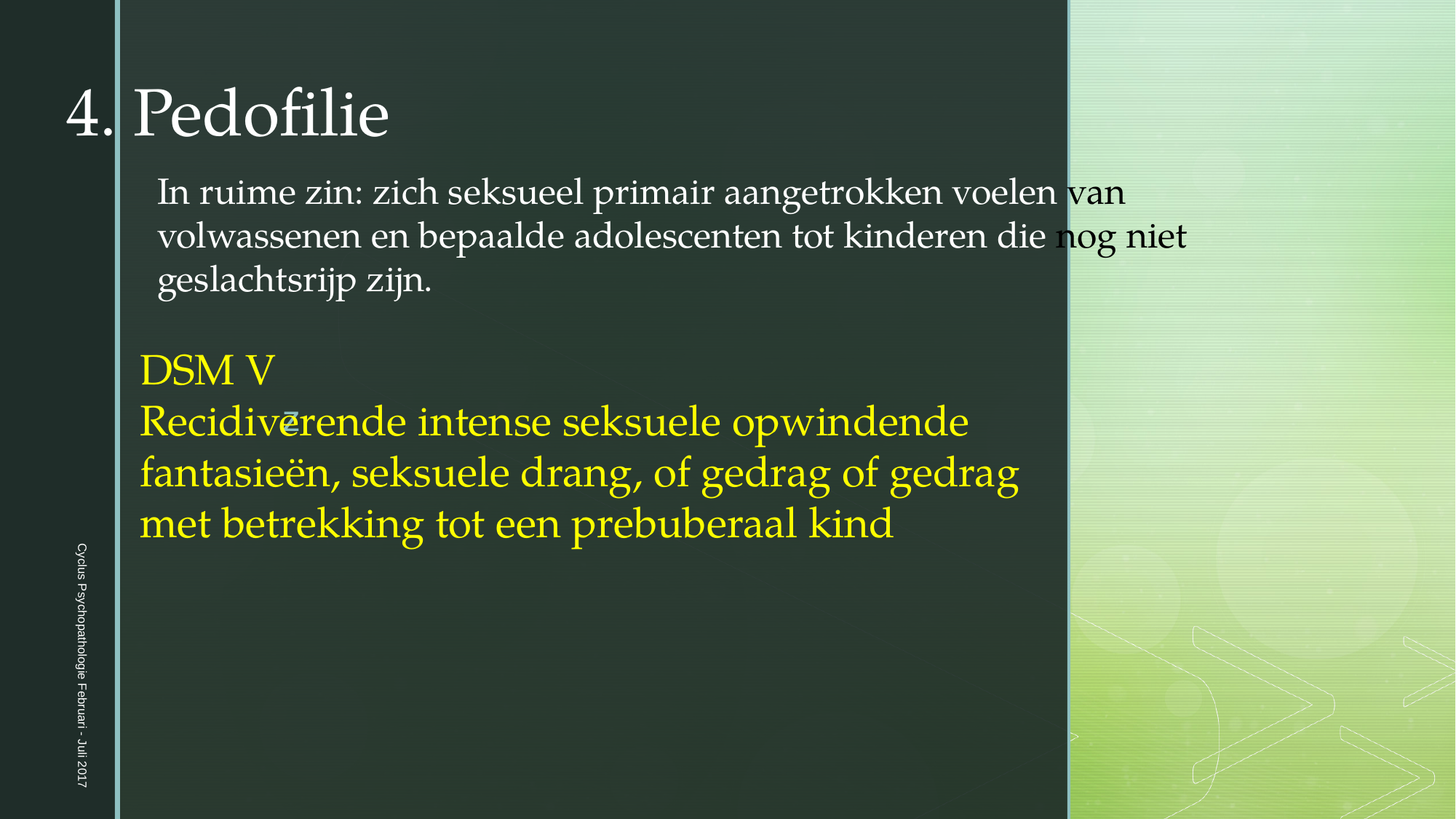

4. Pedofilie
In ruime zin: zich seksueel primair aangetrokken voelen van volwassenen en bepaalde adolescenten tot kinderen die nog niet geslachtsrijp zijn.
DSM V
Recidiverende intense seksuele opwindende fantasieën, seksuele drang, of gedrag of gedrag met betrekking tot een prebuberaal kind
Cyclus Psychopathologie Februari - Juli 2017